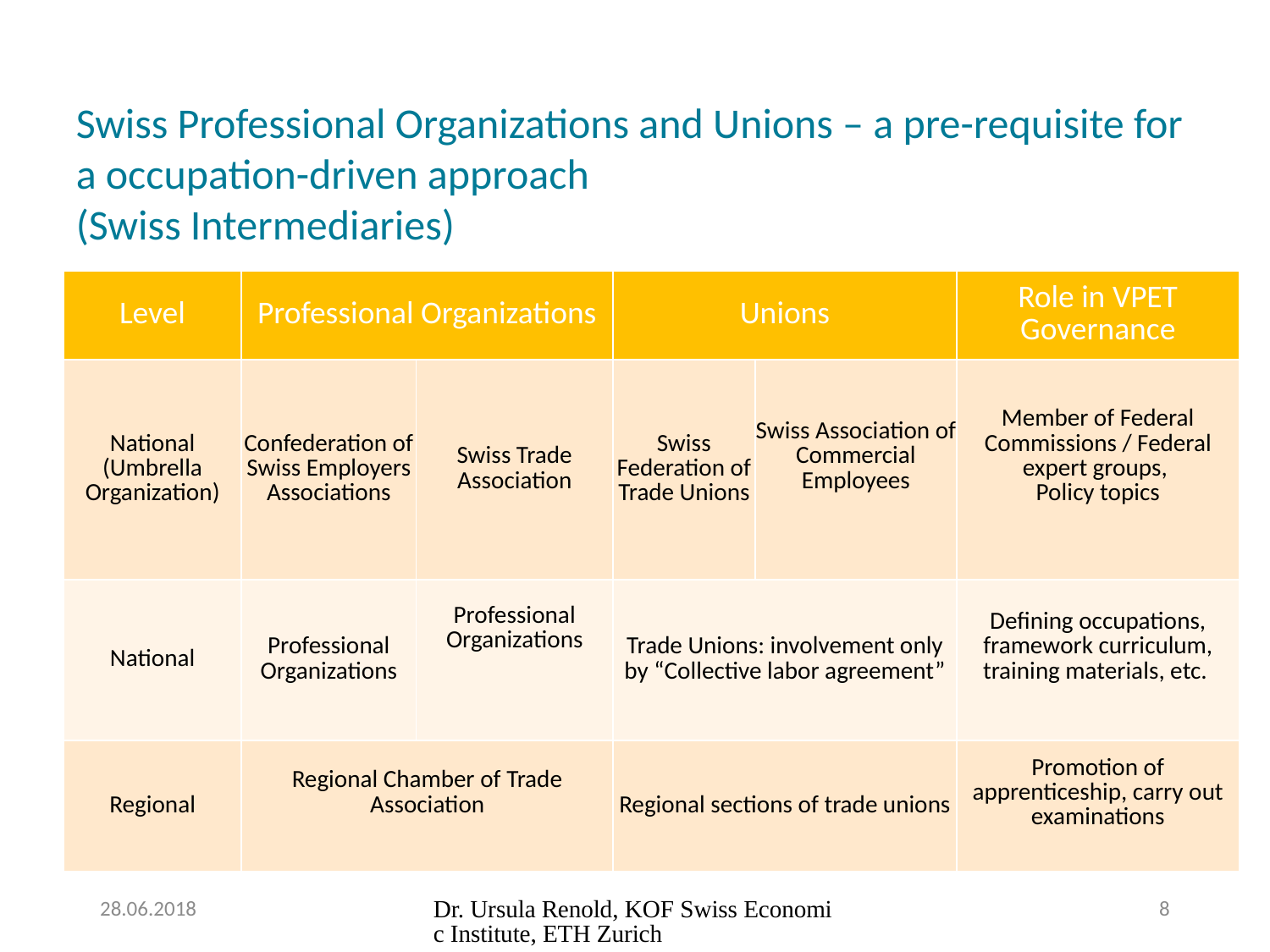

Swiss Professional Organizations and Unions – a pre-requisite for a occupation-driven approach
(Swiss Intermediaries)
| Level | Professional Organizations |  | Unions |  | Role in VPET Governance |
| --- | --- | --- | --- | --- | --- |
| National (Umbrella Organization) | Confederation of Swiss Employers Associations | Swiss Trade Association | Swiss Federation of Trade Unions | Swiss Association of Commercial Employees | Member of Federal Commissions / Federal expert groups, Policy topics |
| National | Professional Organizations | Professional Organizations | Trade Unions: involvement only by “Collective labor agreement” |  | Defining occupations, framework curriculum, training materials, etc. |
| Regional | Regional Chamber of Trade Association |  | Regional sections of trade unions |  | Promotion of apprenticeship, carry out examinations |
28.06.2018
Dr. Ursula Renold, KOF Swiss Economic Institute, ETH Zurich
8